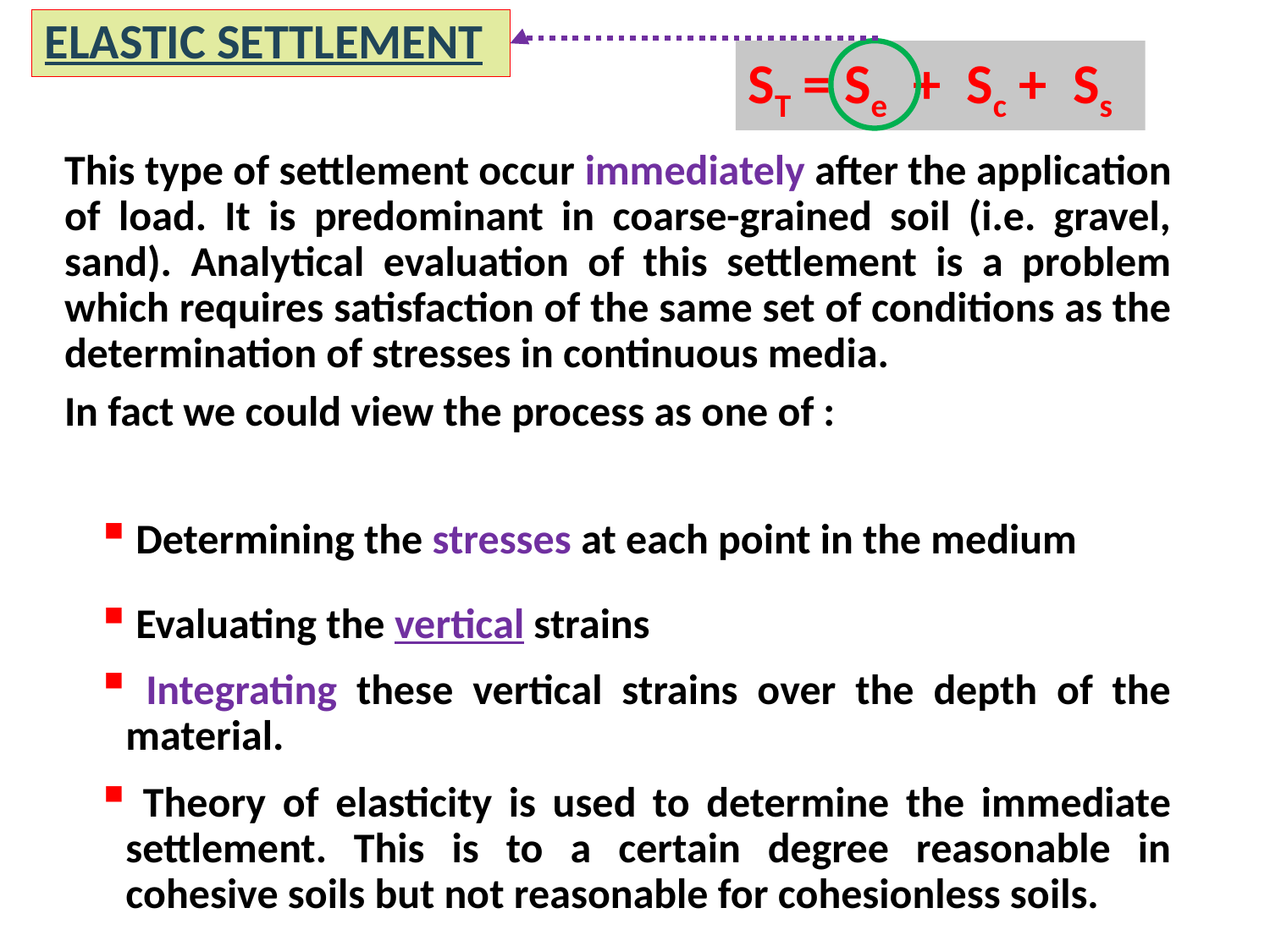

ELASTIC SETTLEMENT
ST = Se  +  Sc +  Ss

This type of settlement occur immediately after the application of load. It is predominant in coarse-grained soil (i.e. gravel, sand). Analytical evaluation of this settlement is a problem which requires satisfaction of the same set of conditions as the determination of stresses in continuous media.
In fact we could view the process as one of :
 Determining the stresses at each point in the medium
 Evaluating the vertical strains
 Integrating these vertical strains over the depth of the material.
 Theory of elasticity is used to determine the immediate settlement. This is to a certain degree reasonable in cohesive soils but not reasonable for cohesionless soils.